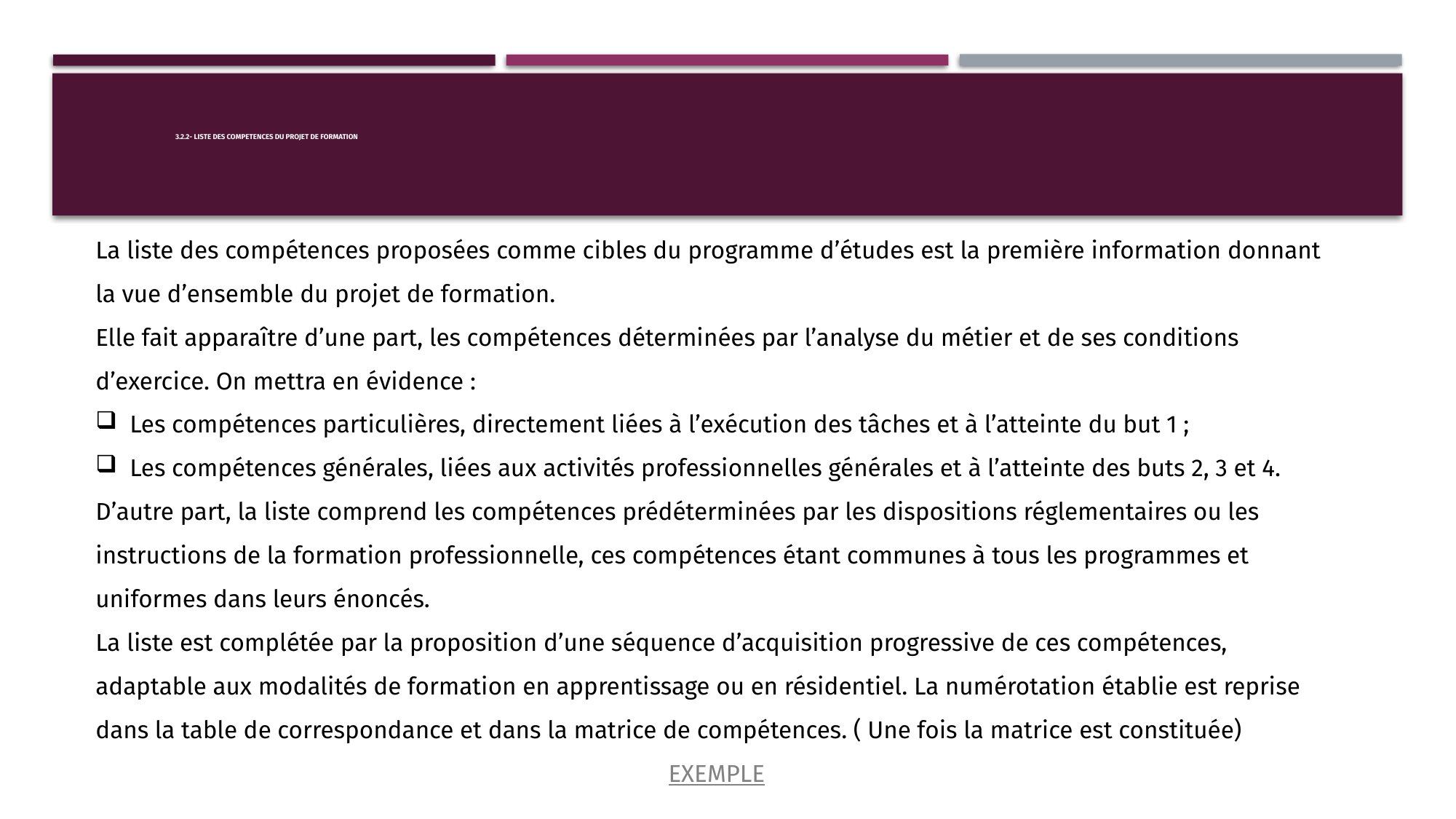

# 3.2.2- LISTE DES COMPETENCES DU PROJET DE FORMATION
La liste des compétences proposées comme cibles du programme d’études est la première information donnant la vue d’ensemble du projet de formation.
Elle fait apparaître d’une part, les compétences déterminées par l’analyse du métier et de ses conditions d’exercice. On mettra en évidence :
Les compétences particulières, directement liées à l’exécution des tâches et à l’atteinte du but 1 ;
Les compétences générales, liées aux activités professionnelles générales et à l’atteinte des buts 2, 3 et 4.
D’autre part, la liste comprend les compétences prédéterminées par les dispositions réglementaires ou les instructions de la formation professionnelle, ces compétences étant communes à tous les programmes et uniformes dans leurs énoncés.
La liste est complétée par la proposition d’une séquence d’acquisition progressive de ces compétences, adaptable aux modalités de formation en apprentissage ou en résidentiel. La numérotation établie est reprise dans la table de correspondance et dans la matrice de compétences. ( Une fois la matrice est constituée)
EXEMPLE